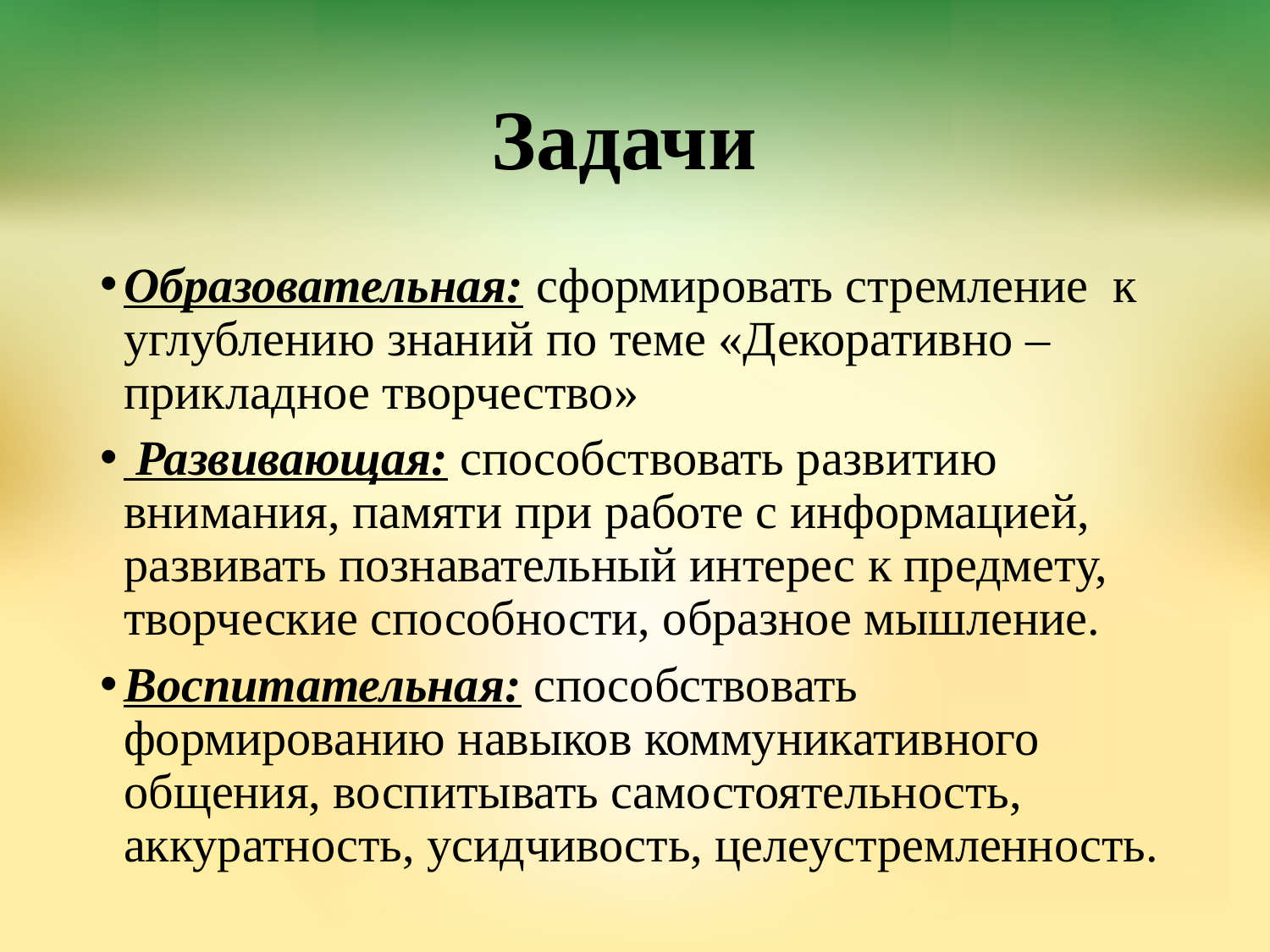

# Задачи
Образовательная: сформировать стремление  к углублению знаний по теме «Декоративно – прикладное творчество»
 Развивающая: способствовать развитию внимания, памяти при работе с информацией, развивать познавательный интерес к предмету, творческие способности, образное мышление.
Воспитательная: способствовать формированию навыков коммуникативного общения, воспитывать самостоятельность, аккуратность, усидчивость, целеустремленность.